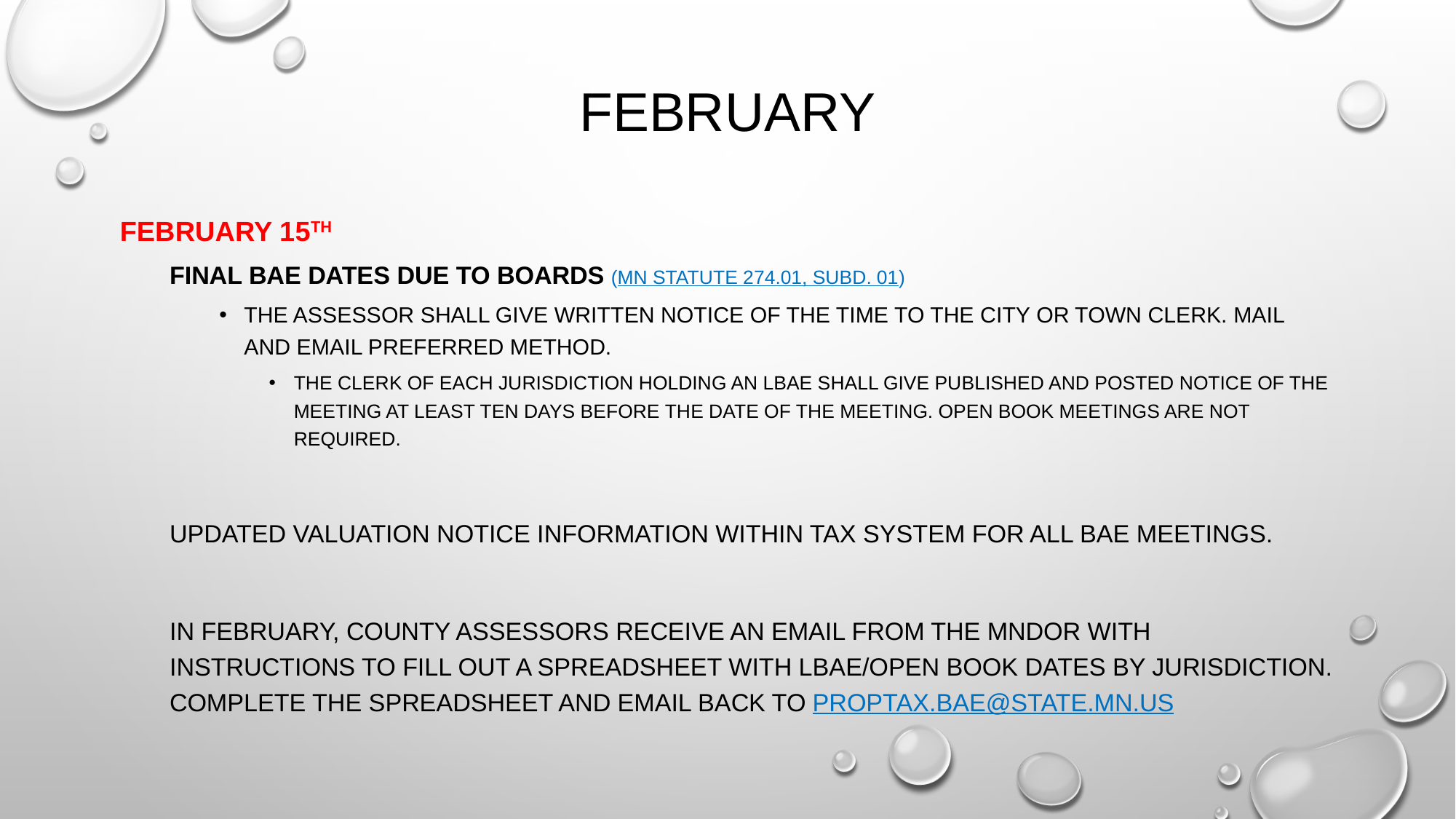

# february
February 15th
Final bae dates due to boards (mn statute 274.01, SUBD. 01)
The assessor shall give written notice of the time to the city or town clerk. Mail and email preferred method.
The clerk of each jurisdiction holding an Lbae shall give published and posted notice of the meeting at least ten days before the date of the meeting. Open book meetings are not required.

Updated valuation notice information within tax system for all bae meetings.

In February, County assessors receive an email from the mndor with instructions to fill out a spreadsheet with lbae/open book dates by jurisdiction. Complete the spreadsheet and email back to proptax.bae@state.mn.us